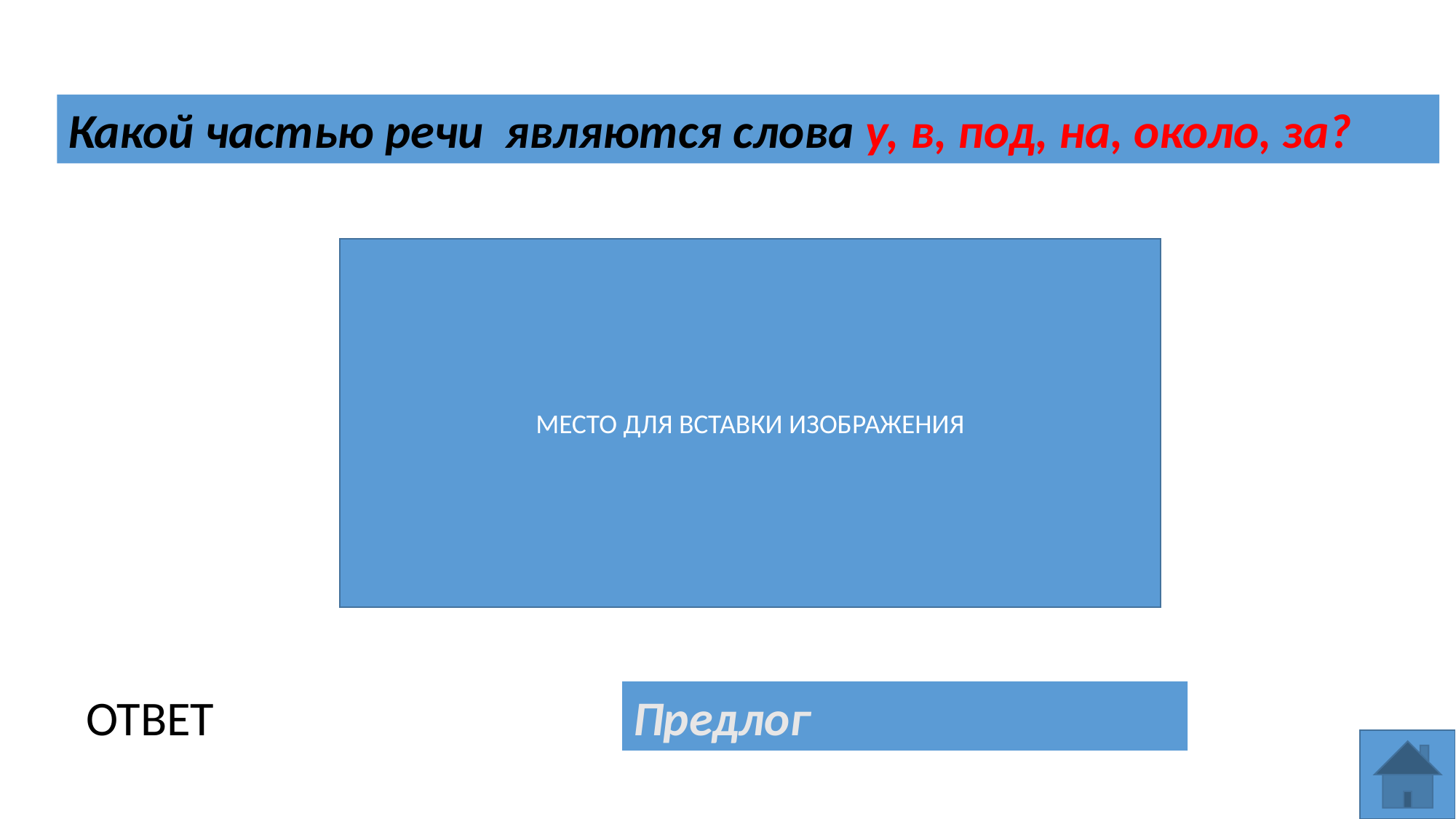

Какой частью речи  являются слова у, в, под, на, около, за?
МЕСТО ДЛЯ ВСТАВКИ ИЗОБРАЖЕНИЯ
Предлог
ОТВЕТ